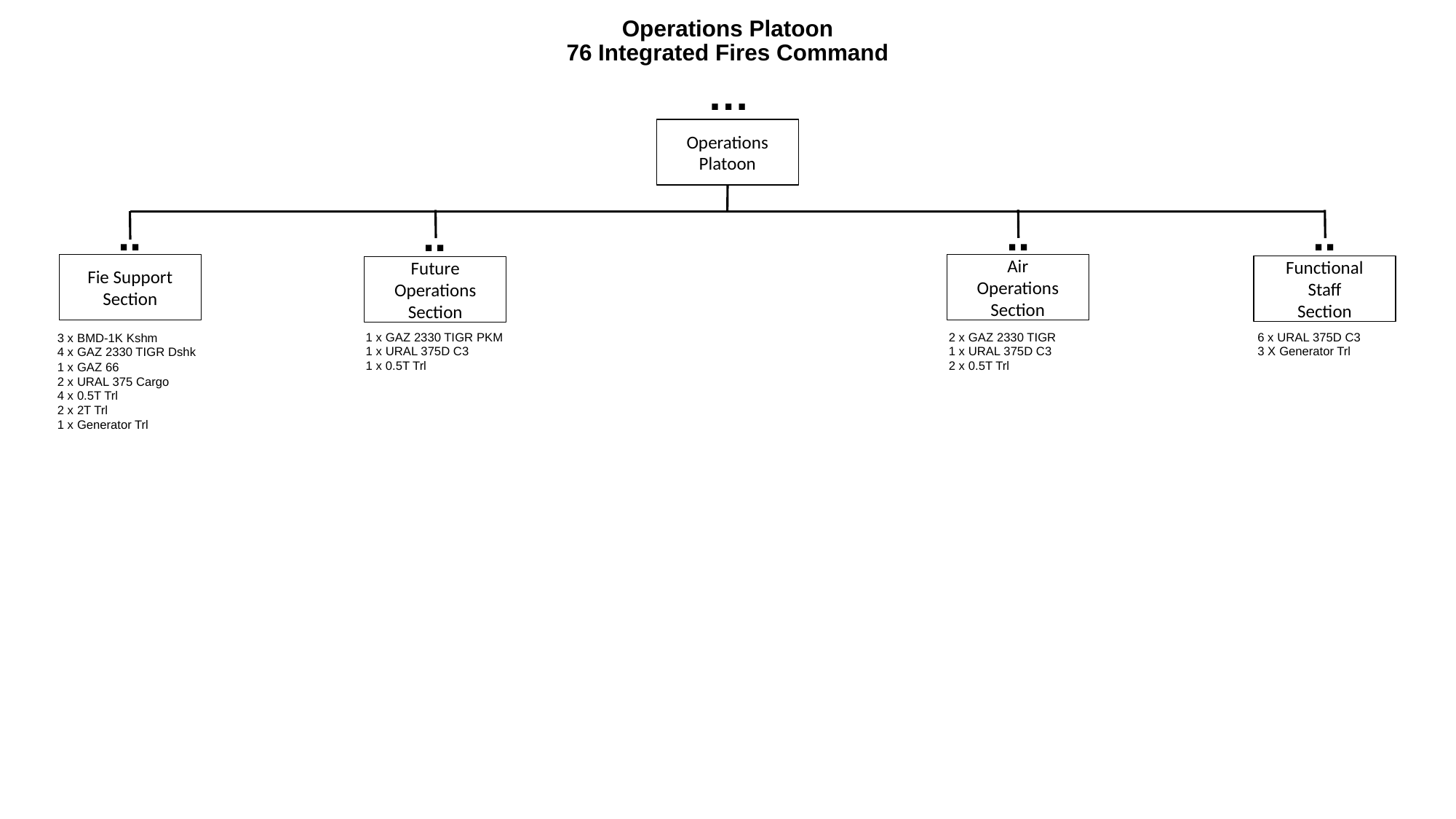

# Operations Platoon 76 Integrated Fires Command
…
Operations Platoon
..
..
..
..
Fie Support Section
Air
Operations
Section
Functional
Staff
Section
Future
Operations
Section
1 x GAZ 2330 TIGR PKM
1 x URAL 375D C3
1 x 0.5T Trl
2 x GAZ 2330 TIGR
1 x URAL 375D C3
2 x 0.5T Trl
6 x URAL 375D C3
3 X Generator Trl
3 x BMD-1K Kshm
4 x GAZ 2330 TIGR Dshk
1 x GAZ 66
2 x URAL 375 Cargo
4 x 0.5T Trl
2 x 2T Trl
1 x Generator Trl